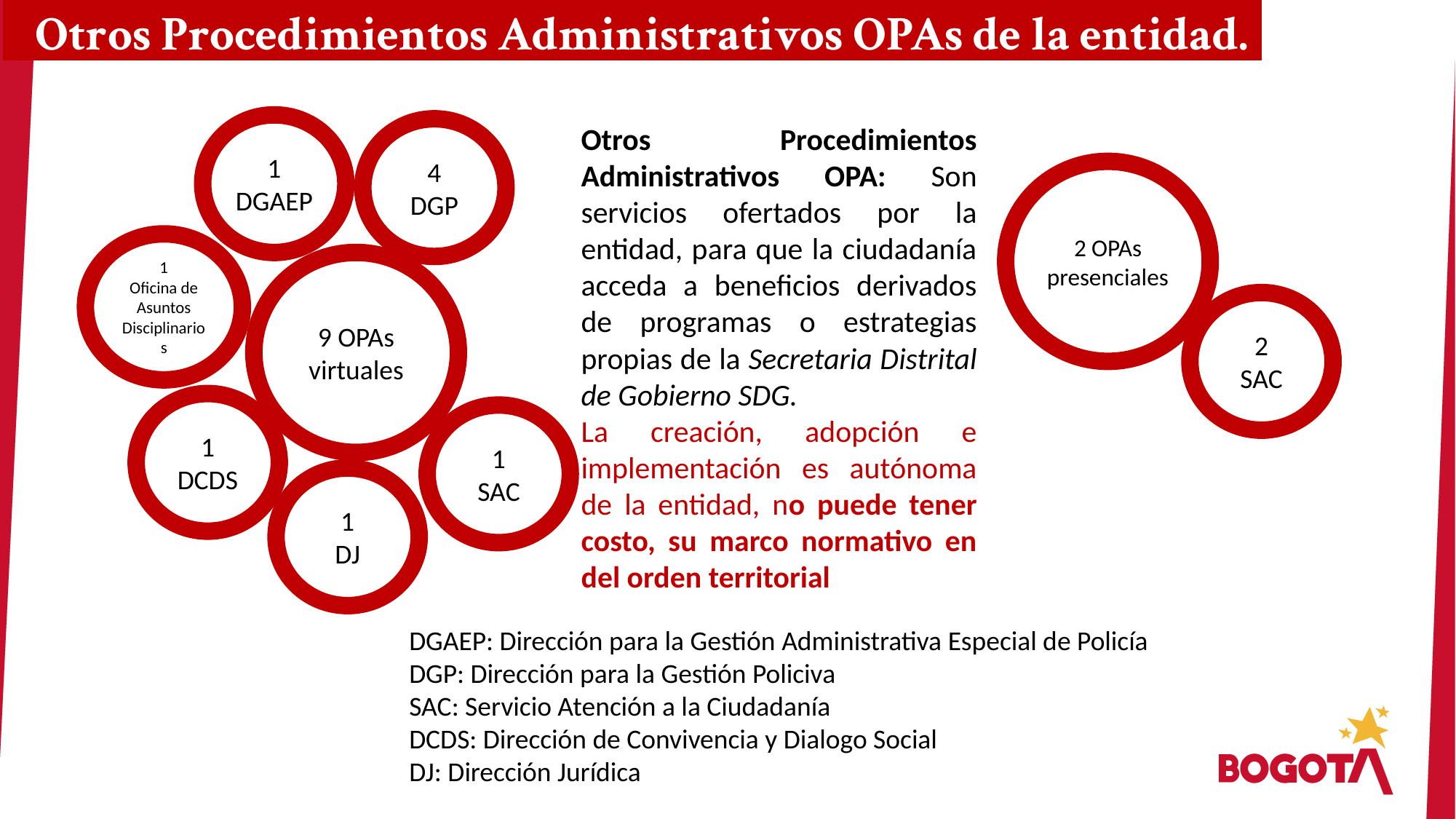

Otros Procedimientos Administrativos OPAs de la entidad.
1
DGAEP
Otros Procedimientos Administrativos OPA: Son servicios ofertados por la entidad, para que la ciudadanía acceda a beneficios derivados de programas o estrategias propias de la Secretaria Distrital de Gobierno SDG.
La creación, adopción e implementación es autónoma de la entidad, no puede tener costo, su marco normativo en del orden territorial
4
DGP
2 OPAs presenciales
1
Oficina de Asuntos Disciplinarios
9 OPAs virtuales
2
SAC
1
DCDS
1
SAC
1
DJ
DGAEP: Dirección para la Gestión Administrativa Especial de Policía
DGP: Dirección para la Gestión Policiva
SAC: Servicio Atención a la Ciudadanía
DCDS: Dirección de Convivencia y Dialogo Social
DJ: Dirección Jurídica